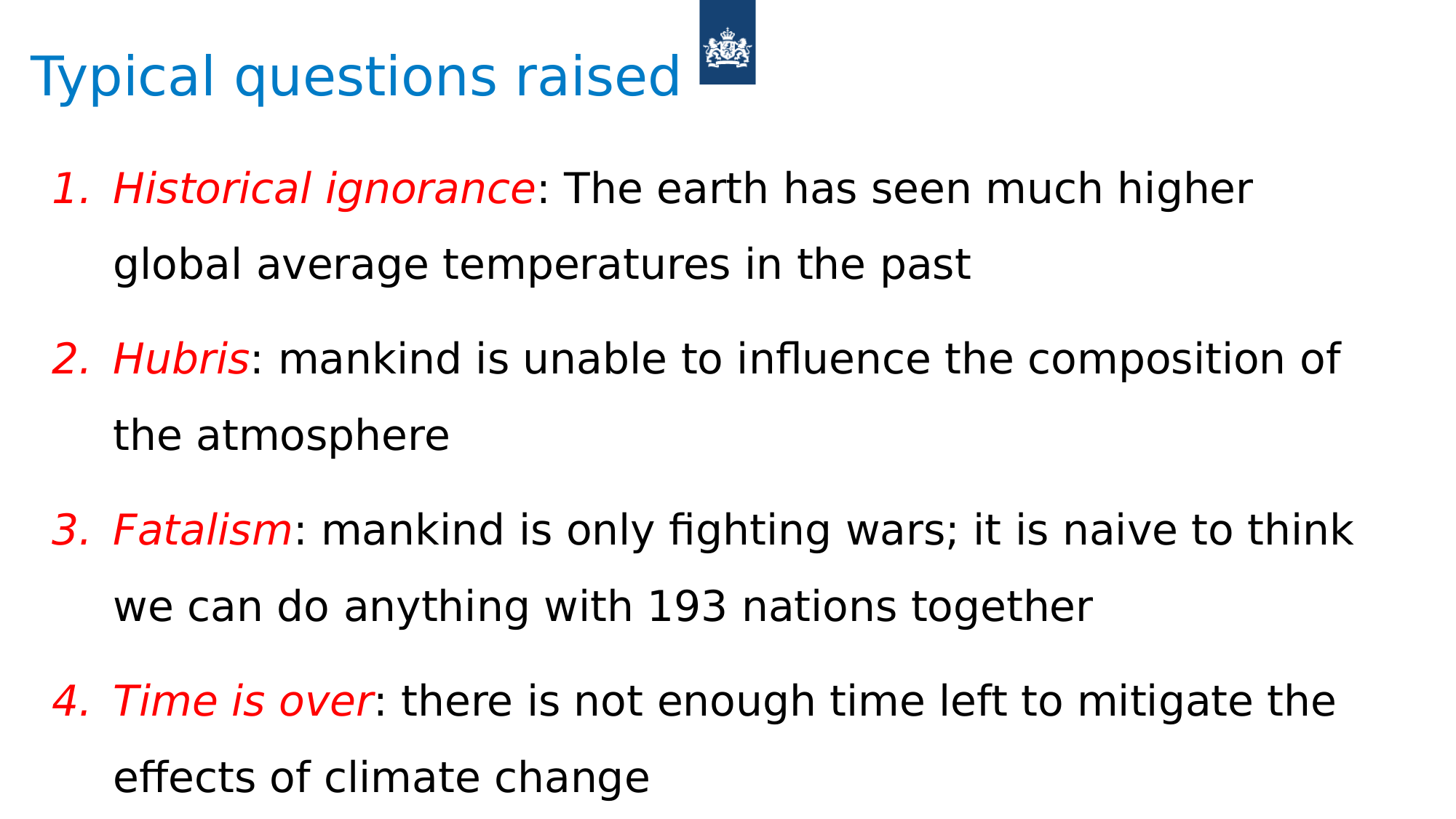

Typical questions raised
Historical ignorance: The earth has seen much higher global average temperatures in the past
Hubris: mankind is unable to influence the composition of the atmosphere
Fatalism: mankind is only fighting wars; it is naive to think we can do anything with 193 nations together
Time is over: there is not enough time left to mitigate the effects of climate change